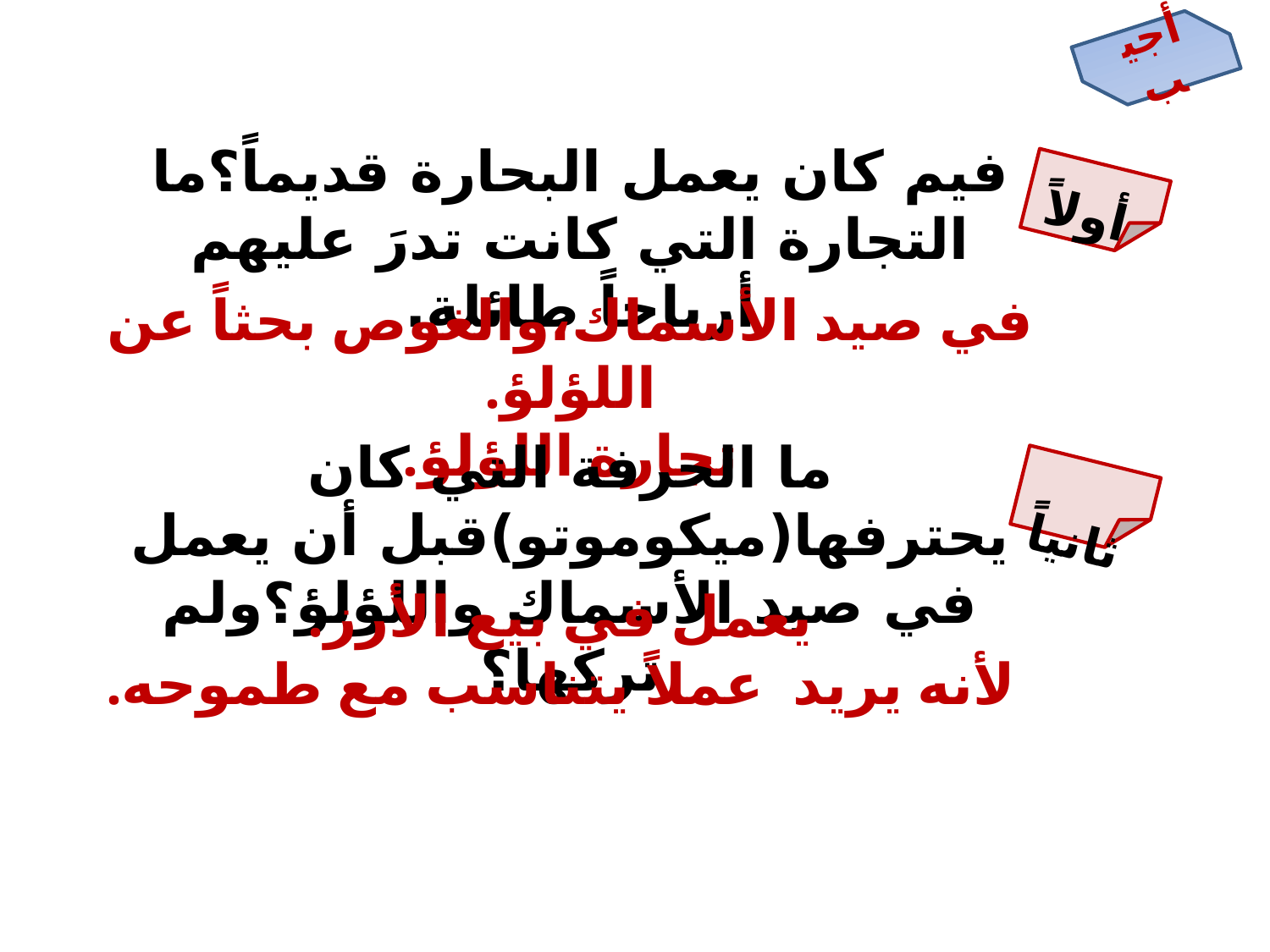

أجيب
فيم كان يعمل البحارة قديماً؟ما التجارة التي كانت تدرَ عليهم أرباحاً طائلة.

 أولاً
في صيد الأسماك،والغوص بحثاً عن اللؤلؤ.
تجارة اللؤلؤ.
ما الحرفة التي كان يحترفها(ميكوموتو)قبل أن يعمل في صيد الأسماك واللؤلؤ؟ولم تركها؟

  ثانياً
يعمل في بيع الأرز.
لأنه يريد  عملاً يتناسب مع طموحه.